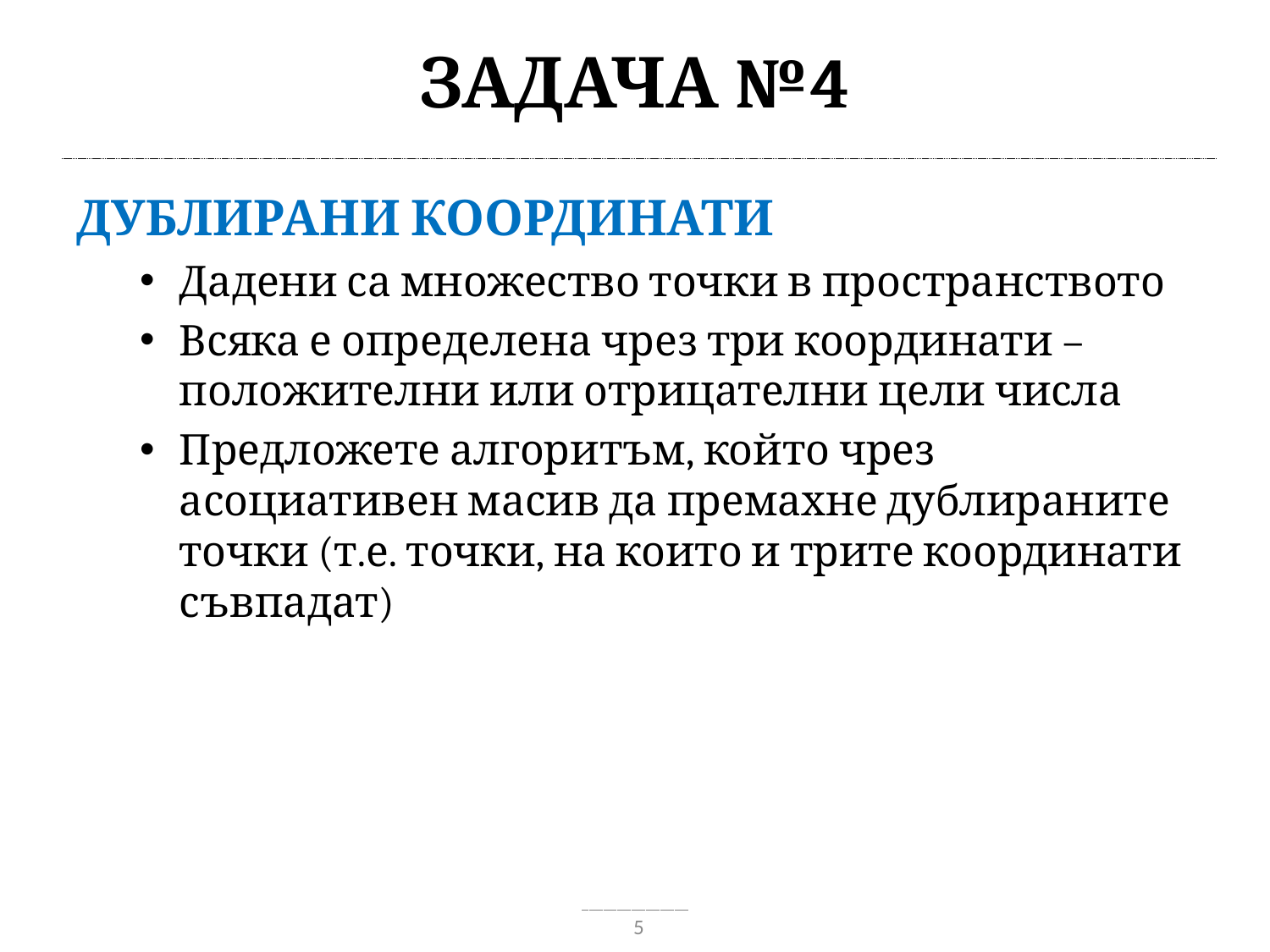

# Задача №4
Дублирани координати
Дадени са множество точки в пространството
Всяка е определена чрез три координати –положителни или отрицателни цели числа
Предложете алгоритъм, който чрез асоциативен масив да премахне дублираните точки (т.е. точки, на които и трите координати съвпадат)
5